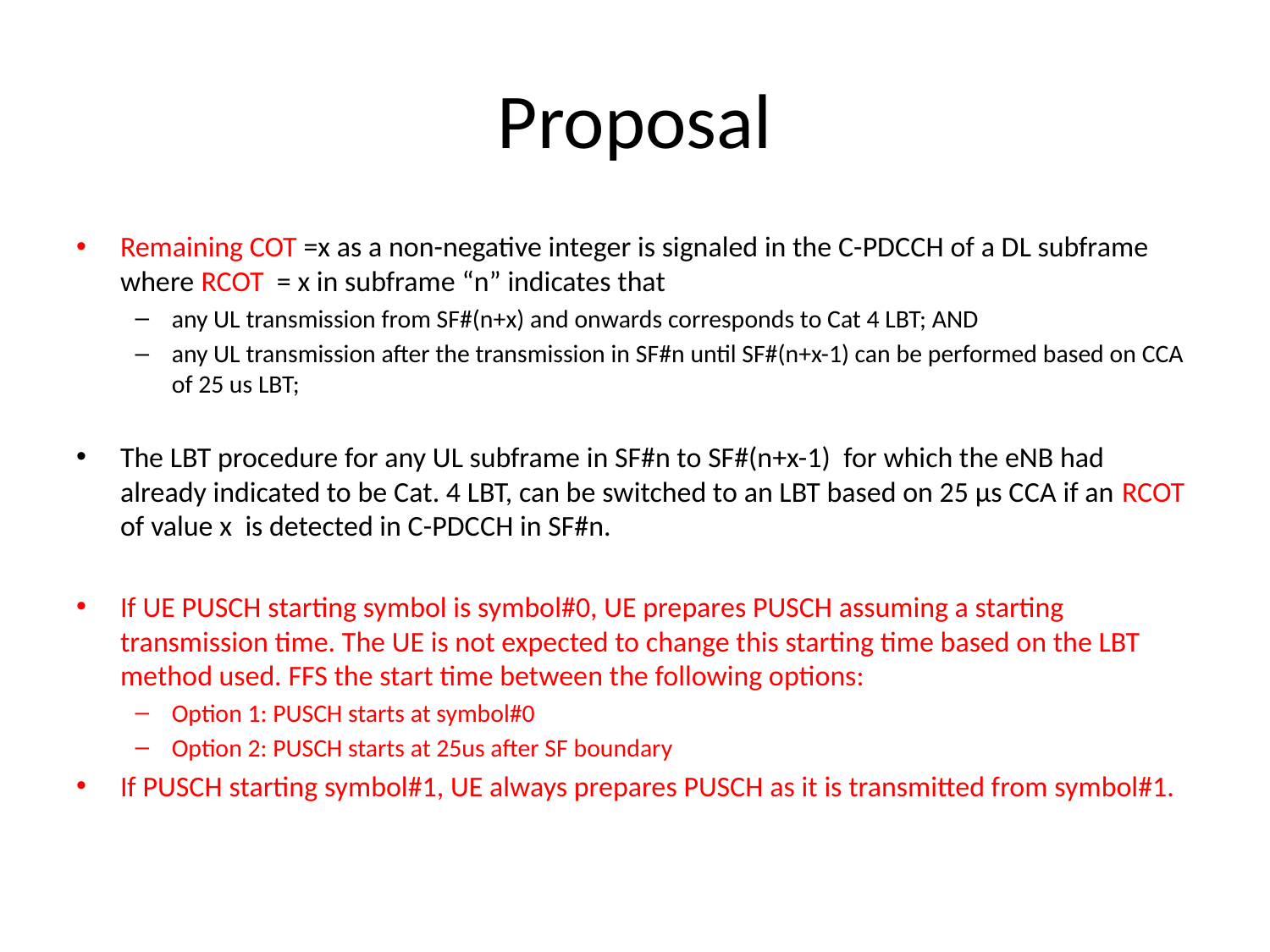

# Proposal
Remaining COT =x as a non-negative integer is signaled in the C-PDCCH of a DL subframe where RCOT  = x in subframe “n” indicates that
any UL transmission from SF#(n+x) and onwards corresponds to Cat 4 LBT; AND
any UL transmission after the transmission in SF#n until SF#(n+x-1) can be performed based on CCA of 25 us LBT;

The LBT procedure for any UL subframe in SF#n to SF#(n+x-1)  for which the eNB had already indicated to be Cat. 4 LBT, can be switched to an LBT based on 25 µs CCA if an RCOT  of value x  is detected in C-PDCCH in SF#n.

If UE PUSCH starting symbol is symbol#0, UE prepares PUSCH assuming a starting transmission time. The UE is not expected to change this starting time based on the LBT method used. FFS the start time between the following options:
Option 1: PUSCH starts at symbol#0
Option 2: PUSCH starts at 25us after SF boundary
If PUSCH starting symbol#1, UE always prepares PUSCH as it is transmitted from symbol#1.